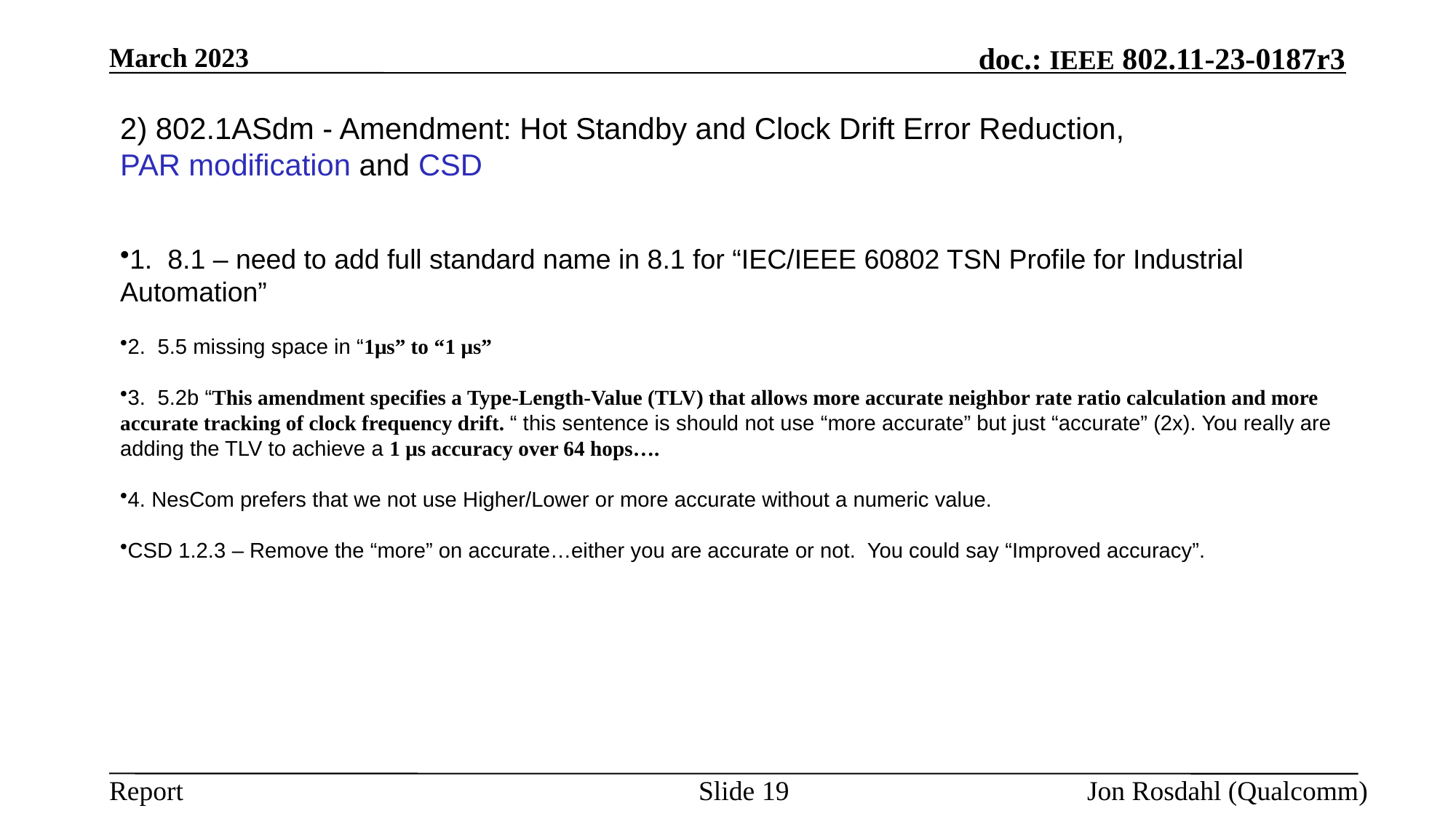

March 2023
# 2) 802.1ASdm - Amendment: Hot Standby and Clock Drift Error Reduction, PAR modification and CSD
1.  8.1 – need to add full standard name in 8.1 for “IEC/IEEE 60802 TSN Profile for Industrial Automation”

2.  5.5 missing space in “1μs” to “1 μs”

3.  5.2b “This amendment specifies a Type-Length-Value (TLV) that allows more accurate neighbor rate ratio calculation and more accurate tracking of clock frequency drift. “ this sentence is should not use “more accurate” but just “accurate” (2x). You really are adding the TLV to achieve a 1 μs accuracy over 64 hops….

4. NesCom prefers that we not use Higher/Lower or more accurate without a numeric value.

CSD 1.2.3 – Remove the “more” on accurate…either you are accurate or not.  You could say “Improved accuracy”.
Slide 19
Jon Rosdahl (Qualcomm)